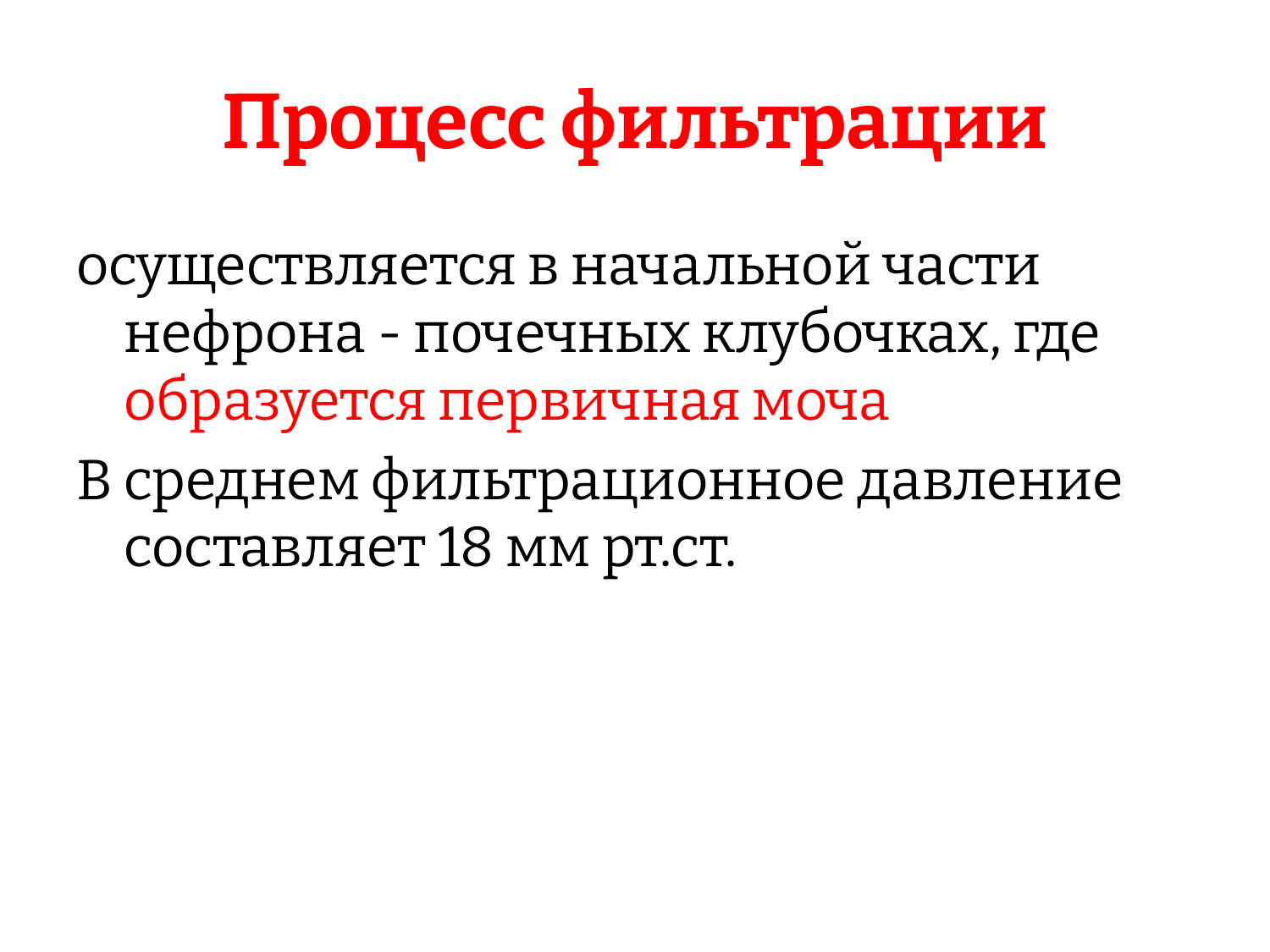

# Процесс фильтрации
осуществляется в начальной части нефрона - почечных клубочках, где образуется первичная моча
В среднем фильтрационное давление составляет 18 мм рт.ст.